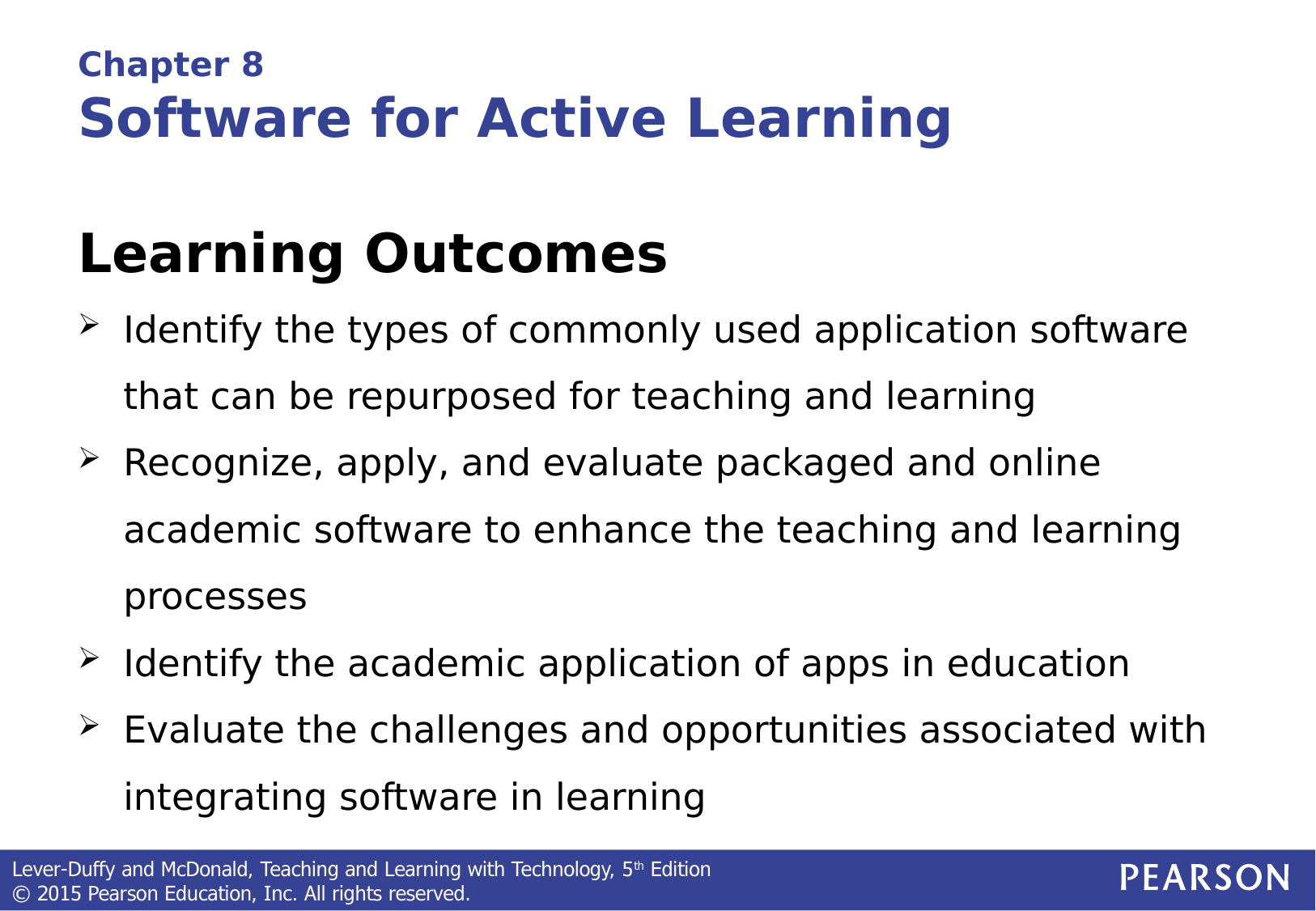

# Chapter 8 Software for Active Learning
Learning Outcomes
Identify the types of commonly used application software that can be repurposed for teaching and learning
Recognize, apply, and evaluate packaged and online academic software to enhance the teaching and learning processes
Identify the academic application of apps in education
Evaluate the challenges and opportunities associated with integrating software in learning